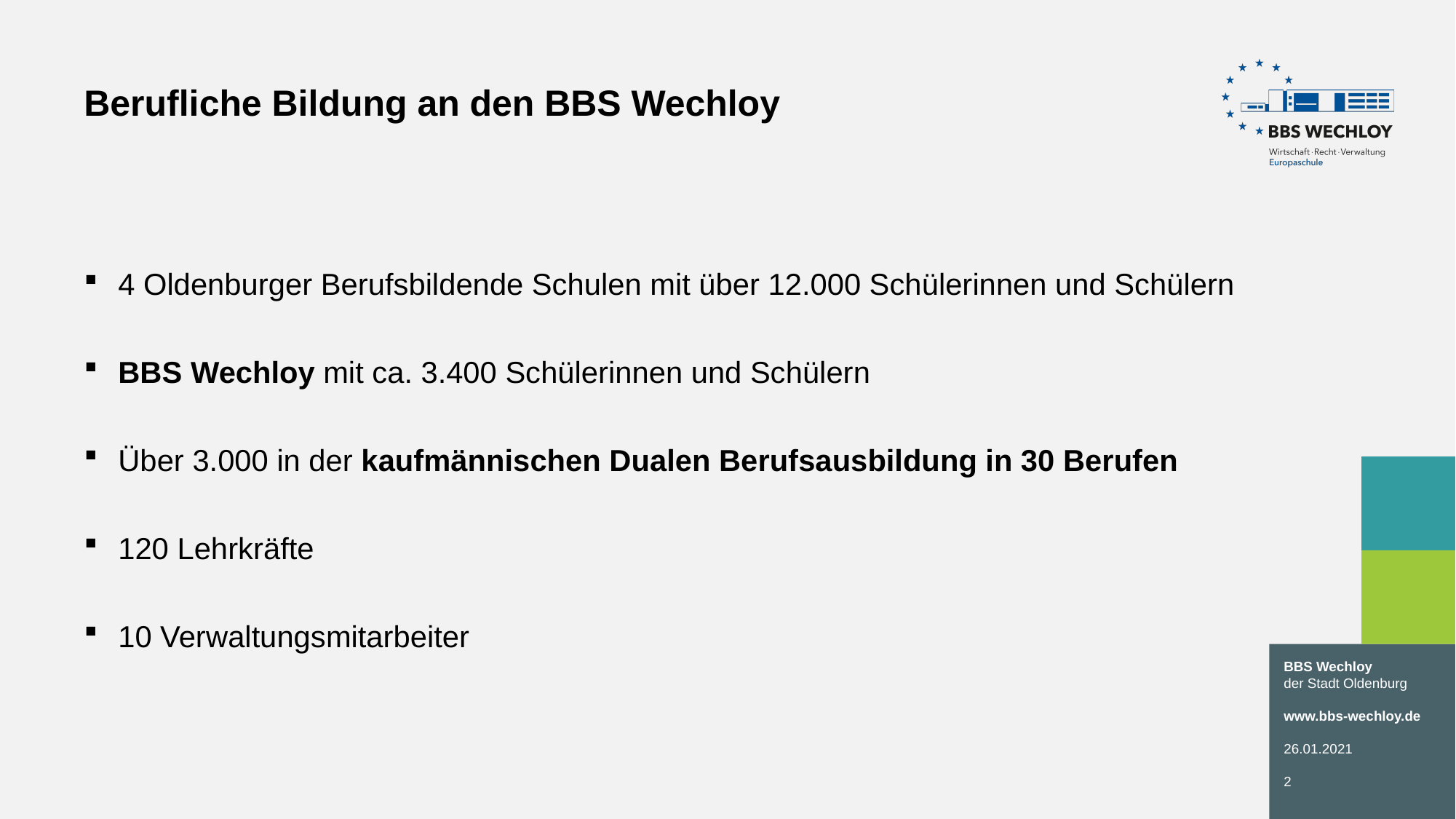

# Berufliche Bildung an den BBS Wechloy
4 Oldenburger Berufsbildende Schulen mit über 12.000 Schülerinnen und Schülern
BBS Wechloy mit ca. 3.400 Schülerinnen und Schülern
Über 3.000 in der kaufmännischen Dualen Berufsausbildung in 30 Berufen
120 Lehrkräfte
10 Verwaltungsmitarbeiter
BBS Wechloy
der Stadt Oldenburg

www.bbs-wechloy.de

26.01.2021

2